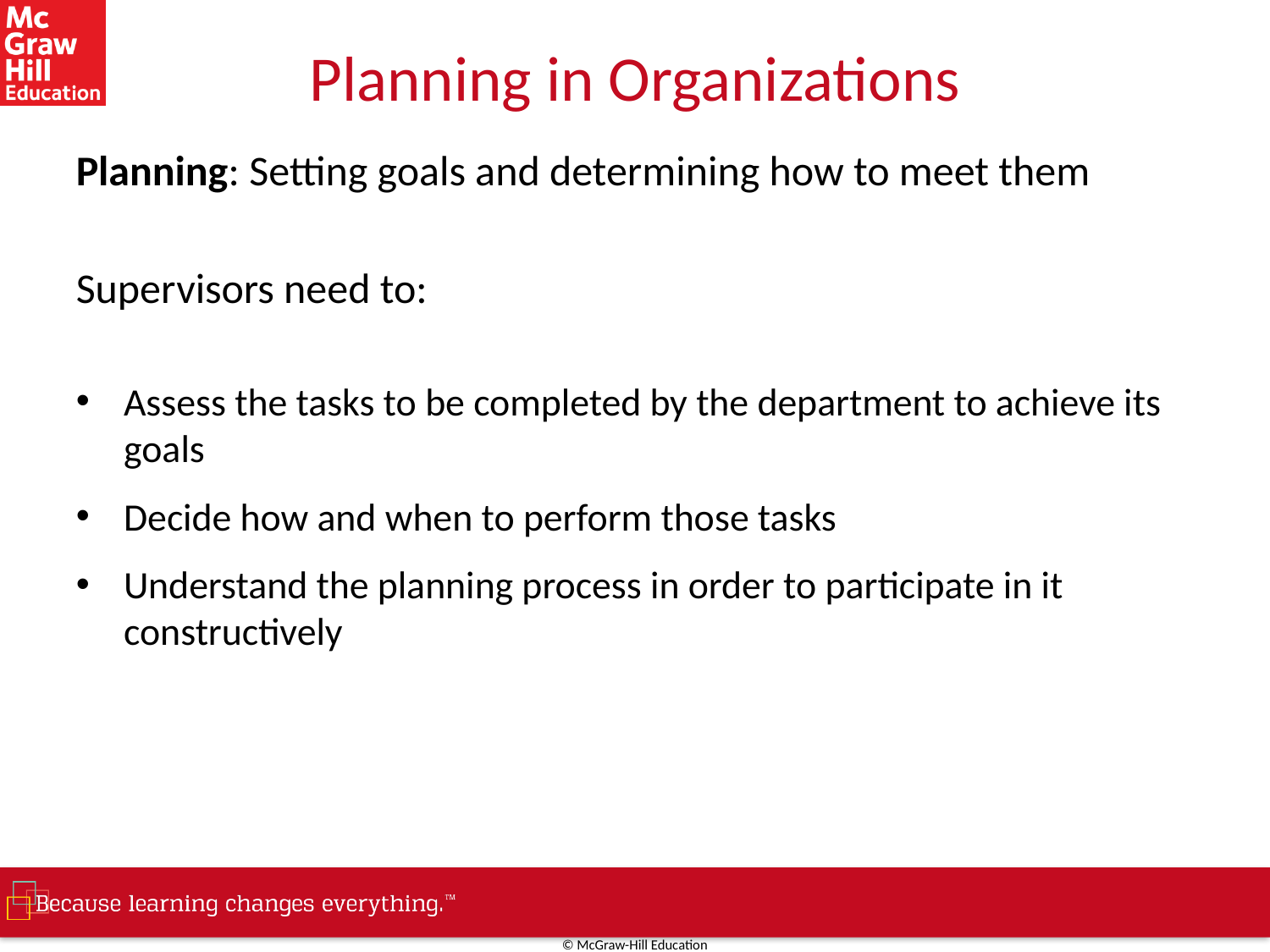

# Planning in Organizations
Planning: Setting goals and determining how to meet them

Supervisors need to:

Assess the tasks to be completed by the department to achieve its goals
Decide how and when to perform those tasks
Understand the planning process in order to participate in it constructively